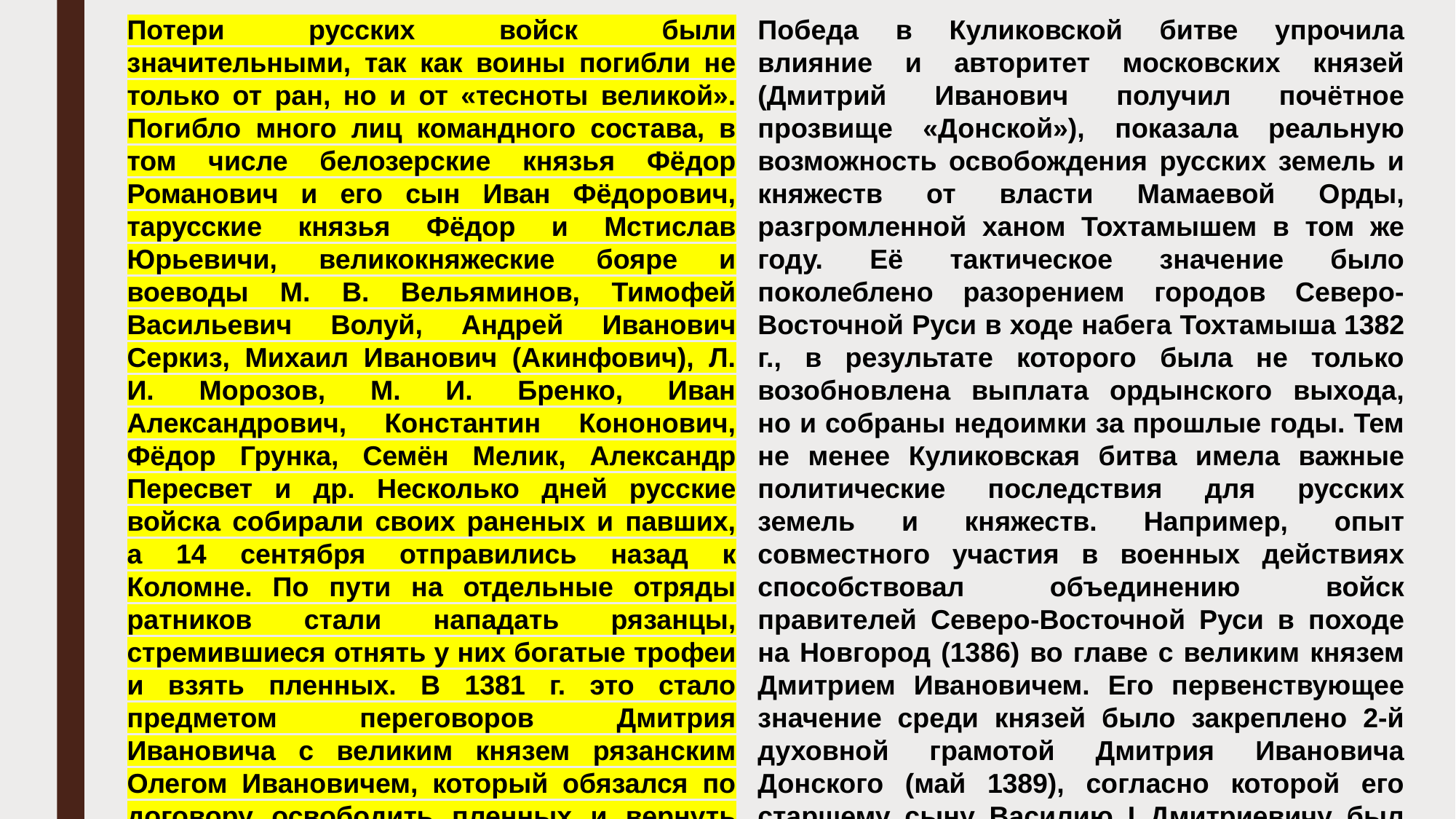

Потери русских войск были значительными, так как воины погибли не только от ран, но и от «тесноты великой». Погибло много лиц командного состава, в том числе белозерские князья Фёдор Романович и его сын Иван Фёдорович, тарусские князья Фёдор и Мстислав Юрьевичи, великокняжеские бояре и воеводы М. В. Вельяминов, Тимофей Васильевич Волуй, Андрей Иванович Серкиз, Михаил Иванович (Акинфович), Л. И. Морозов, М. И. Бренко, Иван Александрович, Константин Кононович, Фёдор Грунка, Семён Мелик, Александр Пересвет и др. Несколько дней русские войска собирали своих раненых и павших, а 14 сентября отправились назад к Коломне. По пути на отдельные отряды ратников стали нападать рязанцы, стремившиеся отнять у них богатые трофеи и взять пленных. В 1381 г. это стало предметом переговоров Дмитрия Ивановича с великим князем рязанским Олегом Ивановичем, который обязался по договору освободить пленных и вернуть им имущество (обязательство не было выполнено до конца рязанской стороной, вопрос об этом вновь поднимался в 1402).
Победа в Куликовской битве упрочила влияние и авторитет московских князей (Дмитрий Иванович получил почётное прозвище «Донской»), показала реальную возможность освобождения русских земель и княжеств от власти Мамаевой Орды, разгромленной ханом Тохтамышем в том же году. Её тактическое значение было поколеблено разорением городов Северо-Восточной Руси в ходе набега Тохтамыша 1382 г., в результате которого была не только возобновлена выплата ордынского выхода, но и собраны недоимки за прошлые годы. Тем не менее Куликовская битва имела важные политические последствия для русских земель и княжеств. Например, опыт совместного участия в военных действиях способствовал объединению войск правителей Северо-Восточной Руси в походе на Новгород (1386) во главе с великим князем Дмитрием Ивановичем. Его первенствующее значение среди князей было закреплено 2-й духовной грамотой Дмитрия Ивановича Донского (май 1389), согласно которой его старшему сыну Василию I Дмитриевичу был передан не только московский великокняжеский стол, но и Владимирское великое княжение в качестве наследуемой «отчины».